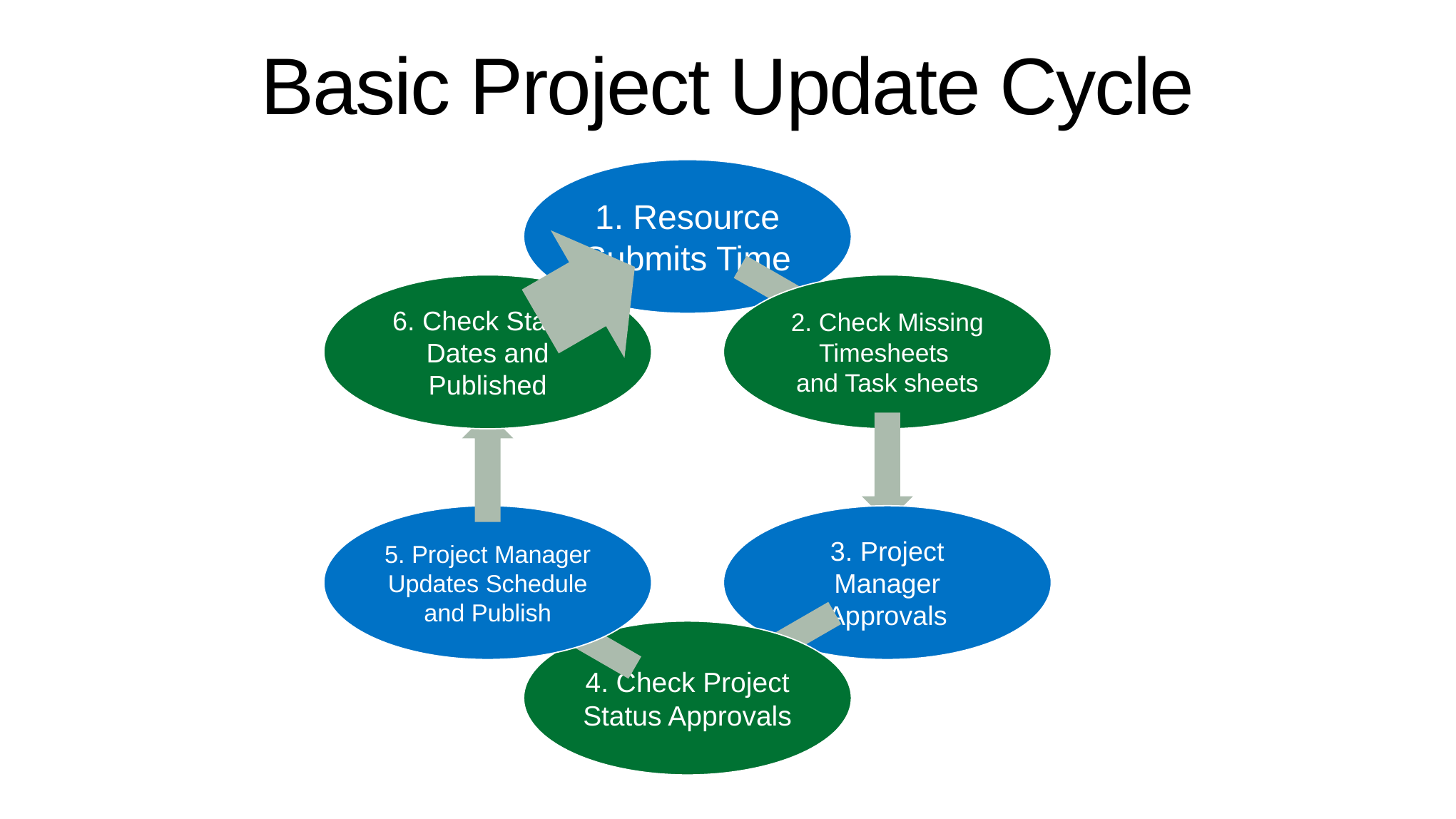

# Basic Project Update Cycle
2. Check Missing Timesheets
and Task sheets
4. Check Project Status Approvals
6. Check Status Dates and Published
1. Resource Submits Time
5. Project Manager Updates Schedule and Publish
3. Project Manager Approvals